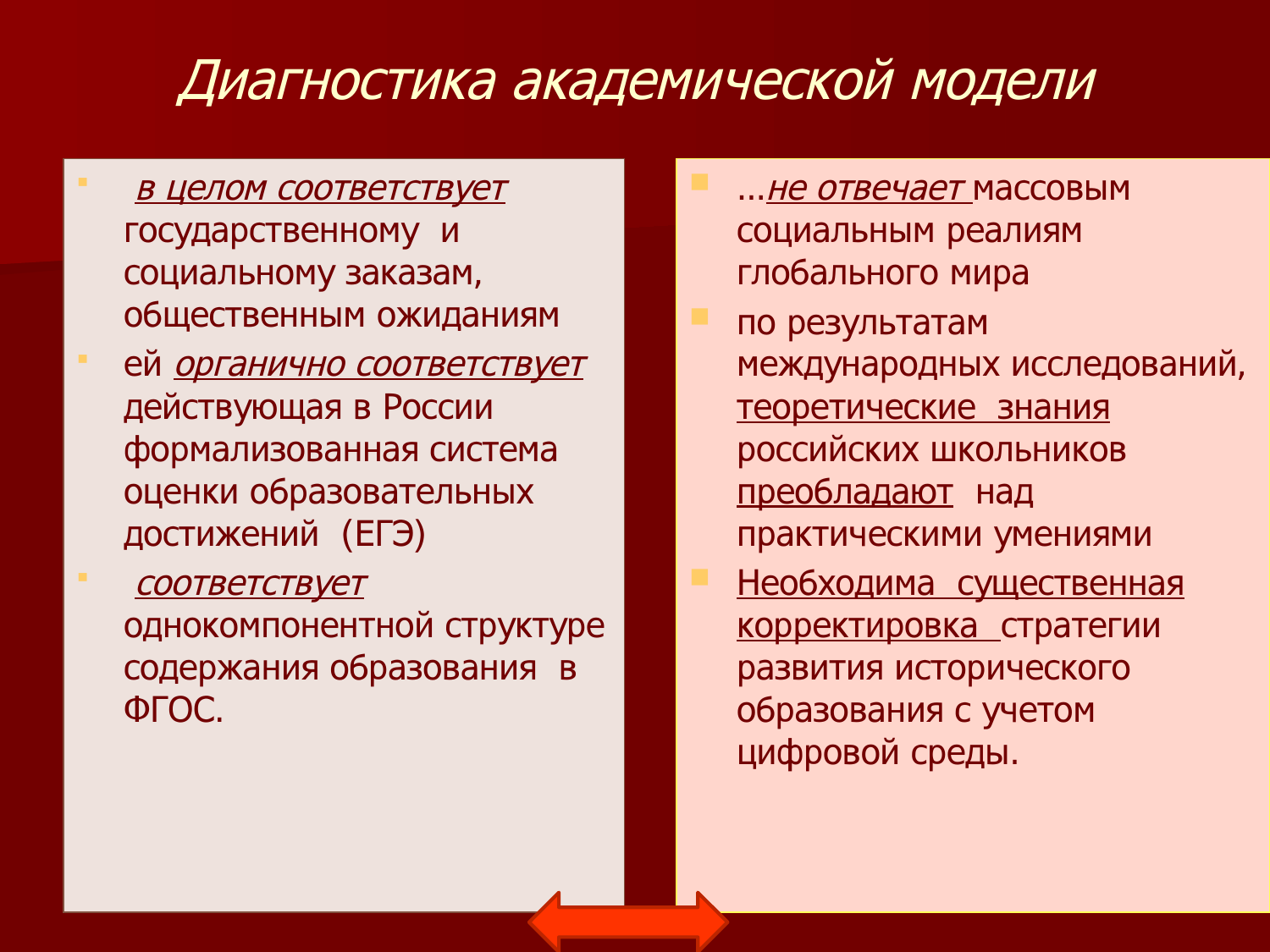

# Диагностика академической модели
 в целом соответствует государственному  и социальному заказам, общественным ожиданиям
ей органично соответствует действующая в России формализованная система оценки образовательных достижений  (ЕГЭ)
 соответствует однокомпонентной структуре содержания образования  в ФГОС.
…не отвечает массовым социальным реалиям   глобального мира
по результатам международных исследований, теоретические  знания российских школьников преобладают  над практическими умениями
Необходима  существенная корректировка  стратегии развития исторического образования с учетом цифровой среды.